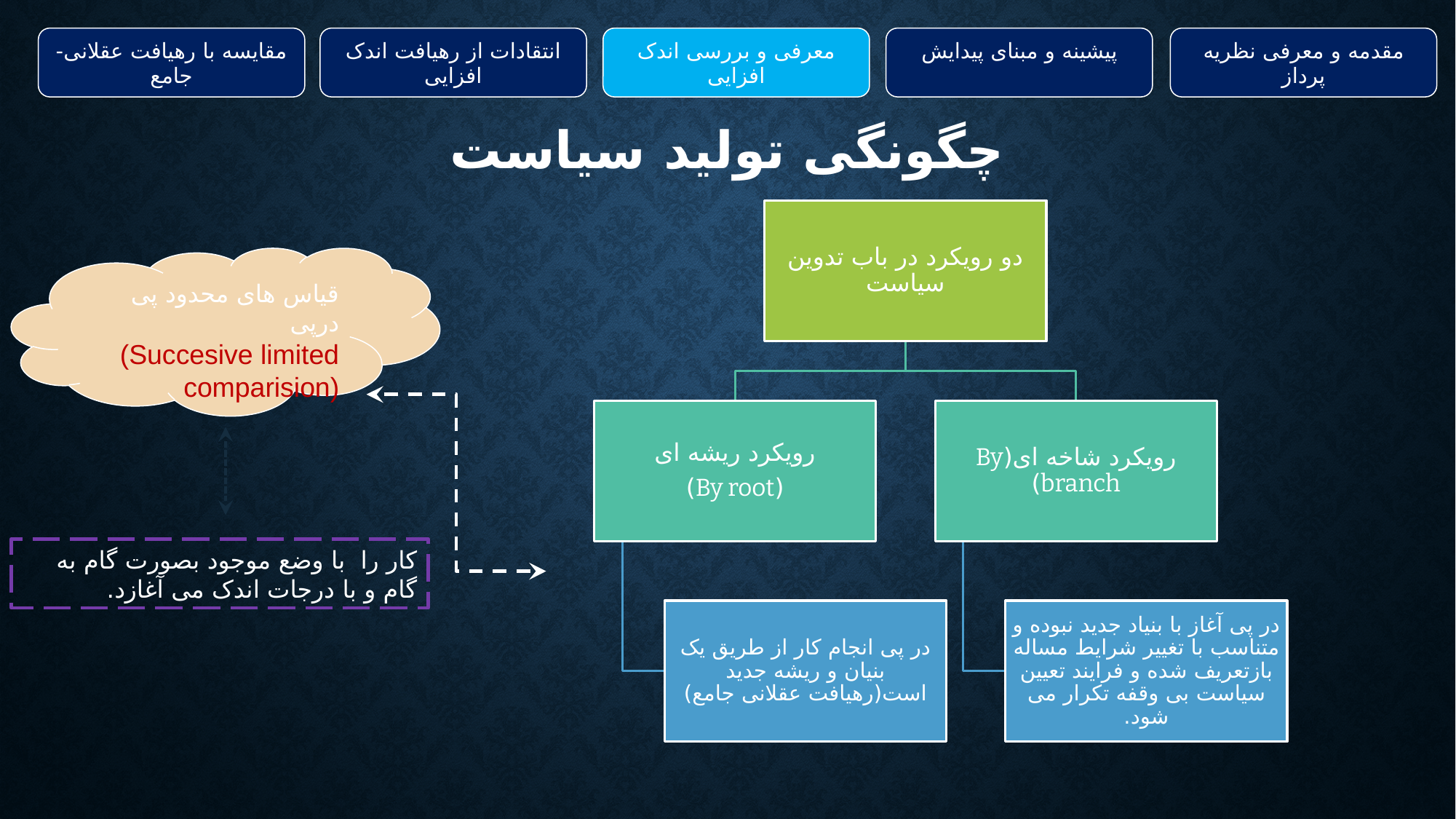

مقایسه با رهیافت عقلانی-جامع
انتقادات از رهیافت اندک افزایی
معرفی و بررسی اندک افزایی
پیشینه و مبنای پیدایش
مقدمه و معرفی نظریه پرداز
# چگونگی تولید سیاست
دو رویکرد در باب تدوین سیاست
رویکرد ریشه ای
(By root)
در پی انجام کار از طریق یک بنیان و ریشه جدید است(رهیافت عقلانی جامع)
رویکرد شاخه ای(By branch)
در پی آغاز با بنیاد جدید نبوده و متناسب با تغییر شرایط مساله بازتعریف شده و فرایند تعیین سیاست بی وقفه تکرار می شود.
قیاس های محدود پی درپی
(Succesive limited comparision)
کار را  با وضع موجود بصورت گام به گام و با درجات اندک می آغازد.